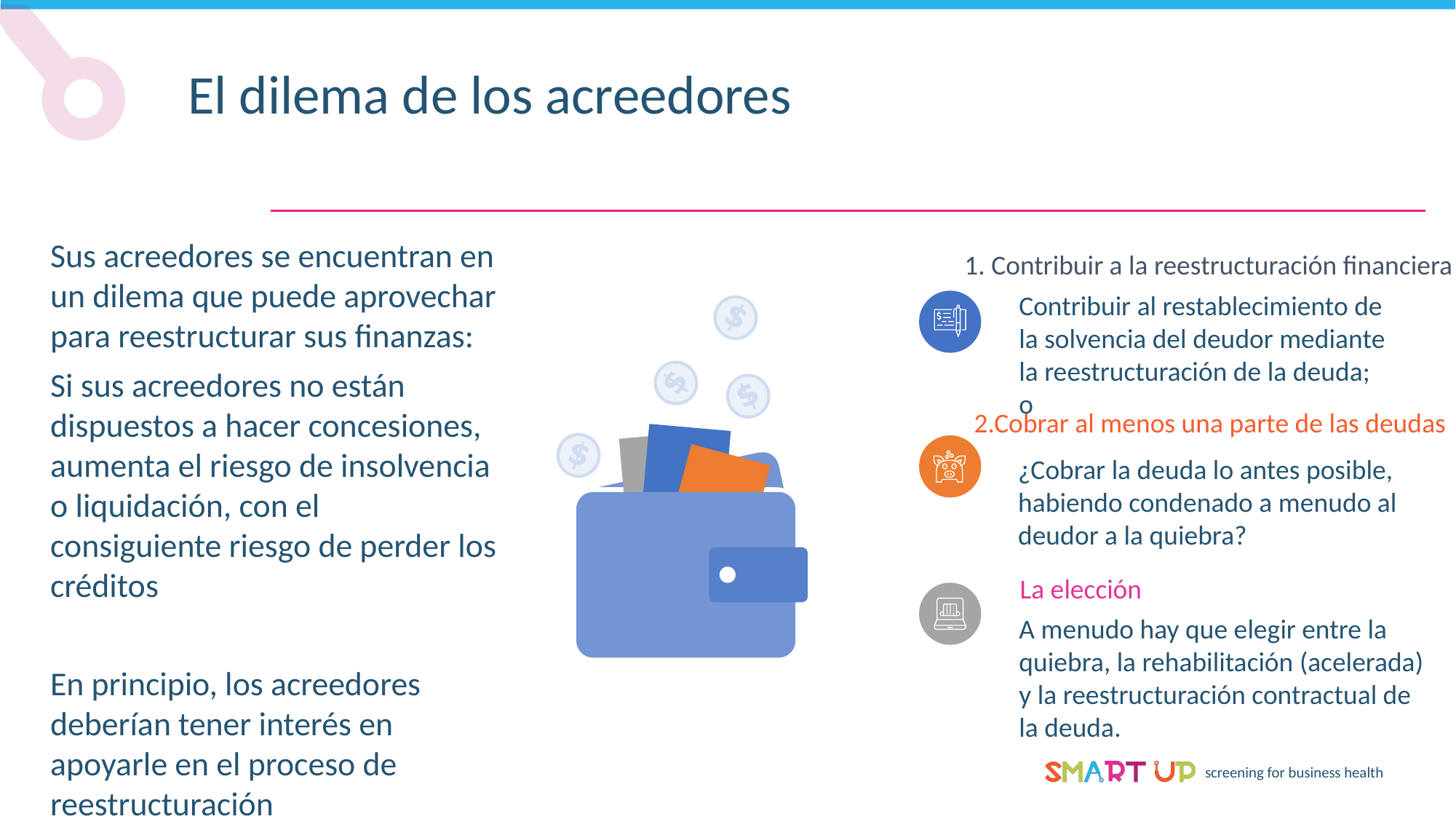

El dilema de los acreedores
Sus acreedores se encuentran en un dilema que puede aprovechar para reestructurar sus finanzas:
Si sus acreedores no están dispuestos a hacer concesiones, aumenta el riesgo de insolvencia o liquidación, con el consiguiente riesgo de perder los créditos

En principio, los acreedores deberían tener interés en apoyarle en el proceso de reestructuración
1. Contribuir a la reestructuración financiera
Contribuir al restablecimiento de la solvencia del deudor mediante la reestructuración de la deuda; o

2.Cobrar al menos una parte de las deudas

¿Cobrar la deuda lo antes posible, habiendo condenado a menudo al deudor a la quiebra?
La elección

A menudo hay que elegir entre la quiebra, la rehabilitación (acelerada) y la reestructuración contractual de la deuda.